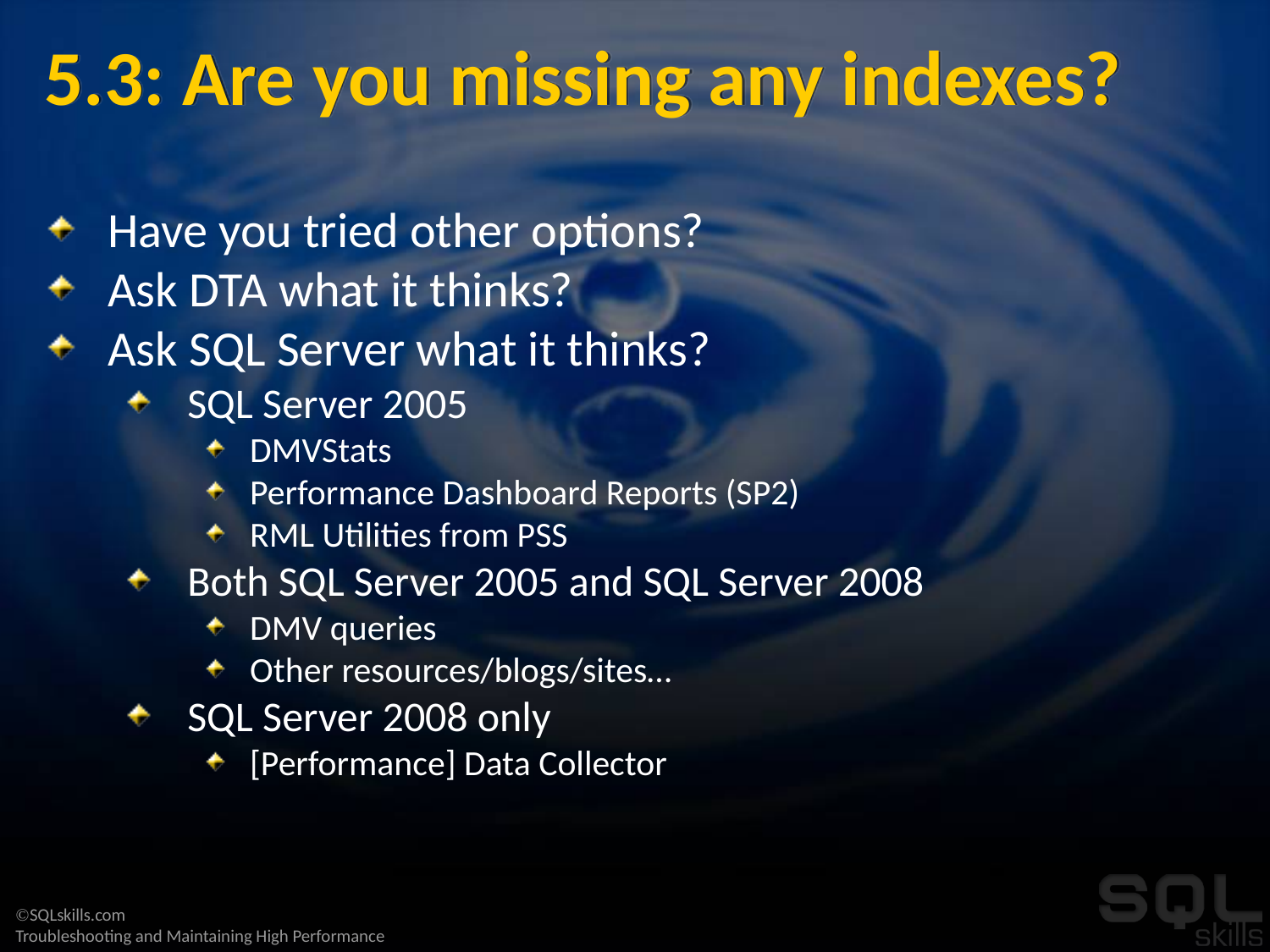

# 5.3: Are you missing any indexes?
Have you tried other options?
Ask DTA what it thinks?
Ask SQL Server what it thinks?
SQL Server 2005
DMVStats
Performance Dashboard Reports (SP2)
RML Utilities from PSS
Both SQL Server 2005 and SQL Server 2008
DMV queries
Other resources/blogs/sites…
SQL Server 2008 only
[Performance] Data Collector